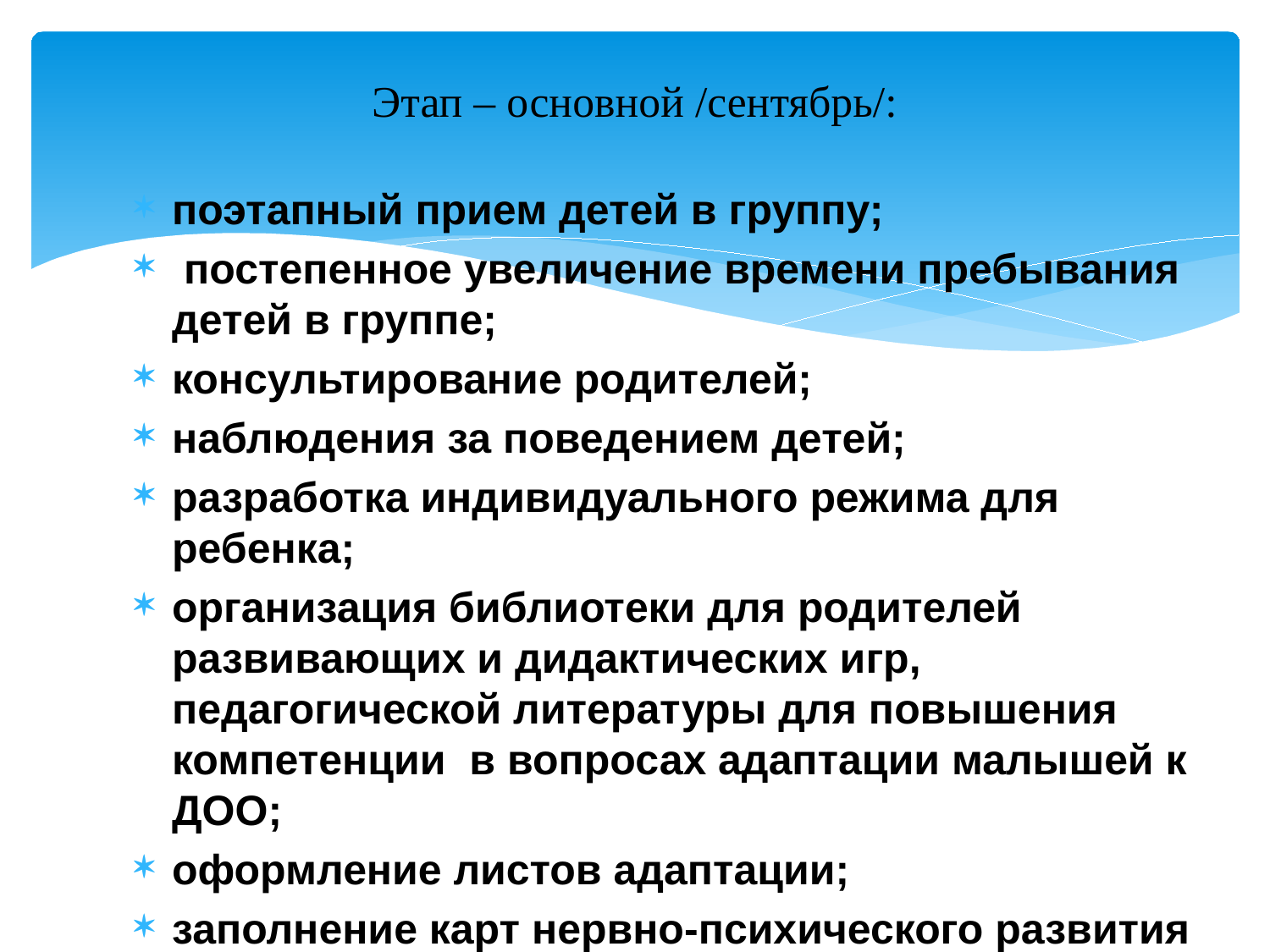

# Этап – основной /сентябрь/:
поэтапный прием детей в группу;
 постепенное увеличение времени пребывания детей в группе;
консультирование родителей;
наблюдения за поведением детей;
разработка индивидуального режима для ребенка;
организация библиотеки для родителей развивающих и дидактических игр, педагогической литературы для повышения компетенции  в вопросах адаптации малышей к ДОО;
оформление листов адаптации;
заполнение карт нервно-психического развития детей.